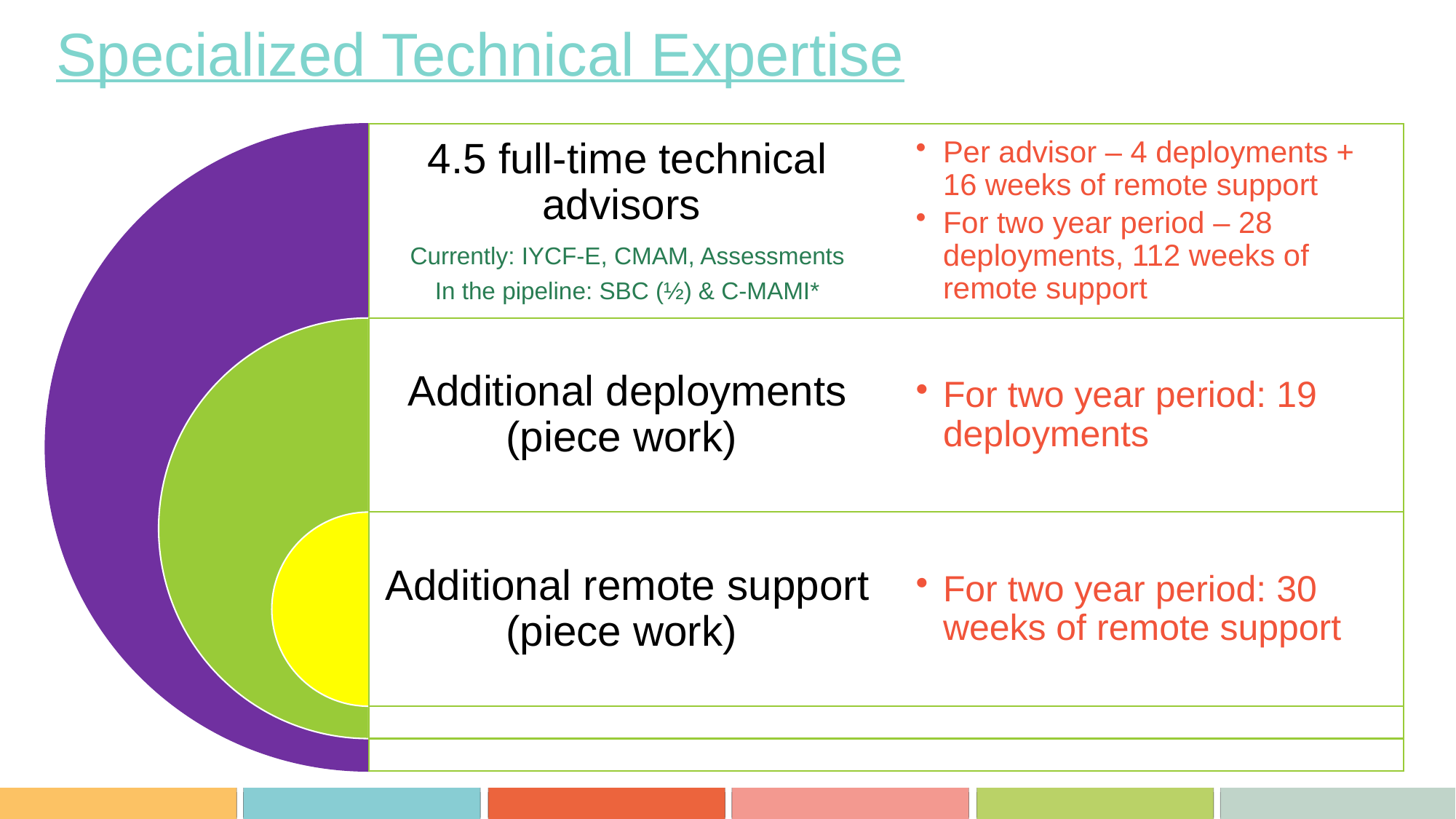

# Specialized Technical Expertise
4.5 full-time technical advisors
Currently: IYCF-E, CMAM, Assessments
In the pipeline: SBC (½) & C-MAMI*
Additional deployments (piece work)
Additional remote support (piece work)
Per advisor – 4 deployments + 16 weeks of remote support
For two year period – 28 deployments, 112 weeks of remote support
For two year period: 19 deployments
For two year period: 30 weeks of remote support